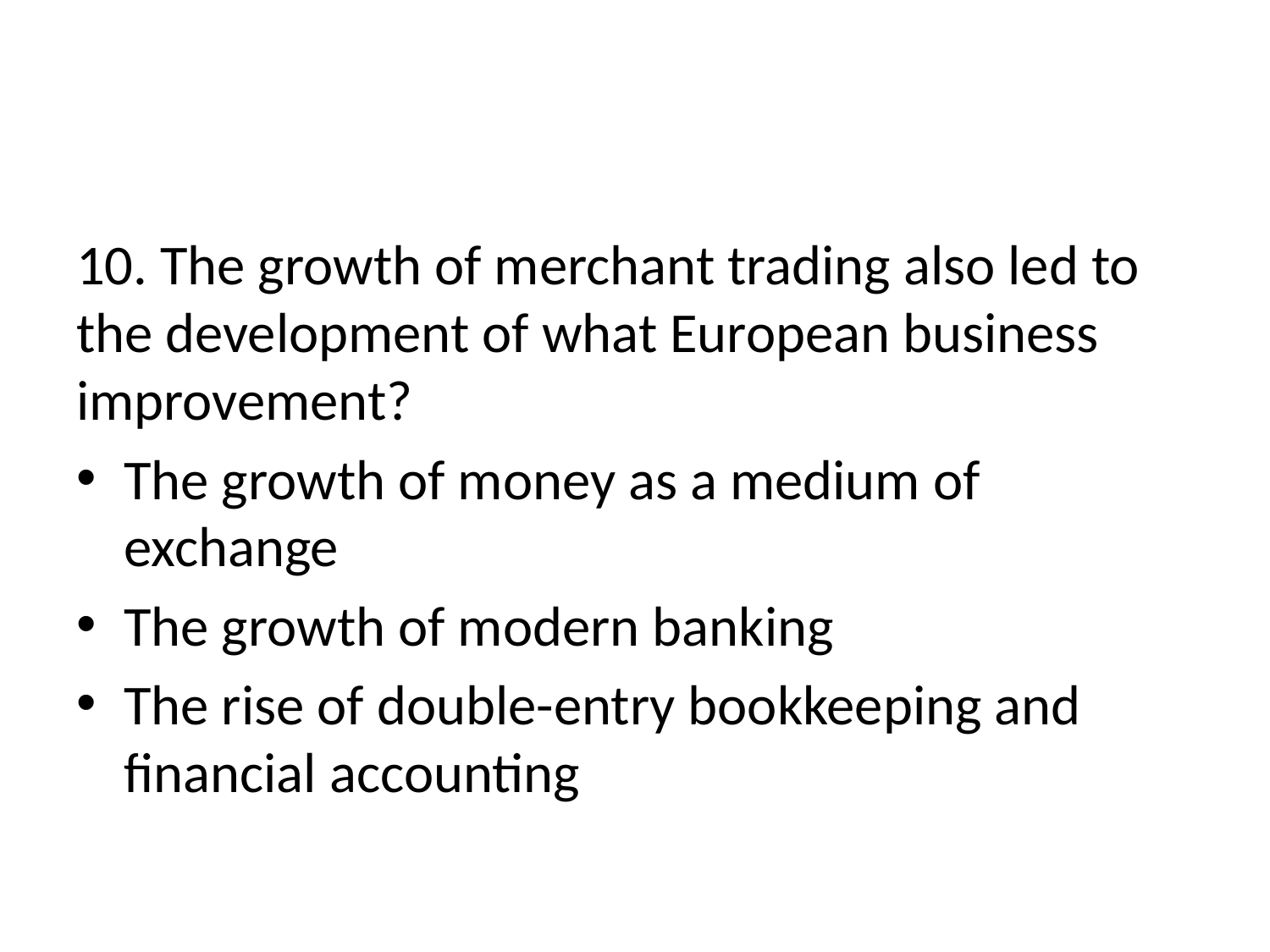

#
10. The growth of merchant trading also led to the development of what European business improvement?
The growth of money as a medium of exchange
The growth of modern banking
The rise of double-entry bookkeeping and financial accounting